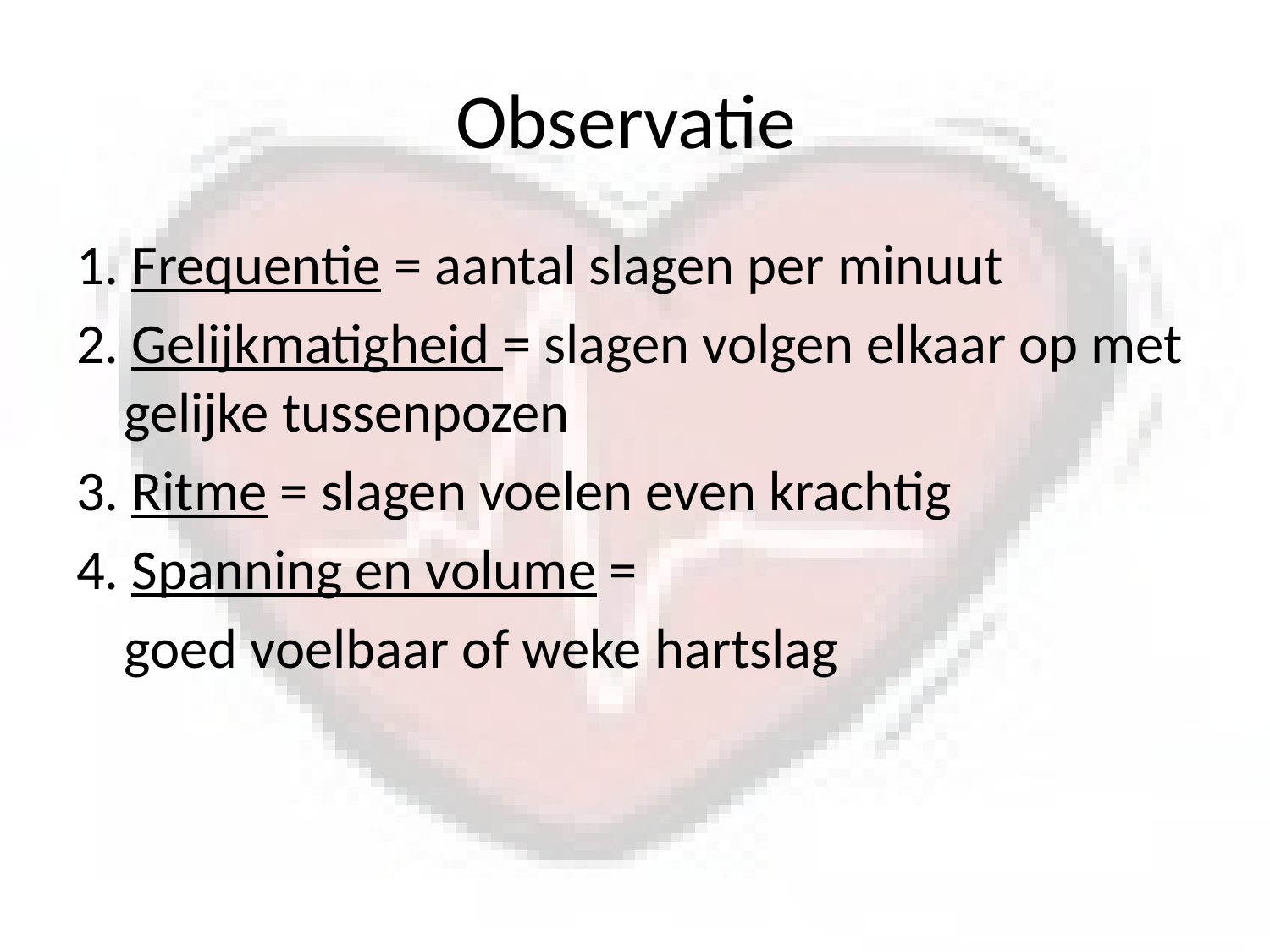

# Observatie
1. Frequentie = aantal slagen per minuut
2. Gelijkmatigheid = slagen volgen elkaar op met gelijke tussenpozen
3. Ritme = slagen voelen even krachtig
4. Spanning en volume =
 	goed voelbaar of weke hartslag